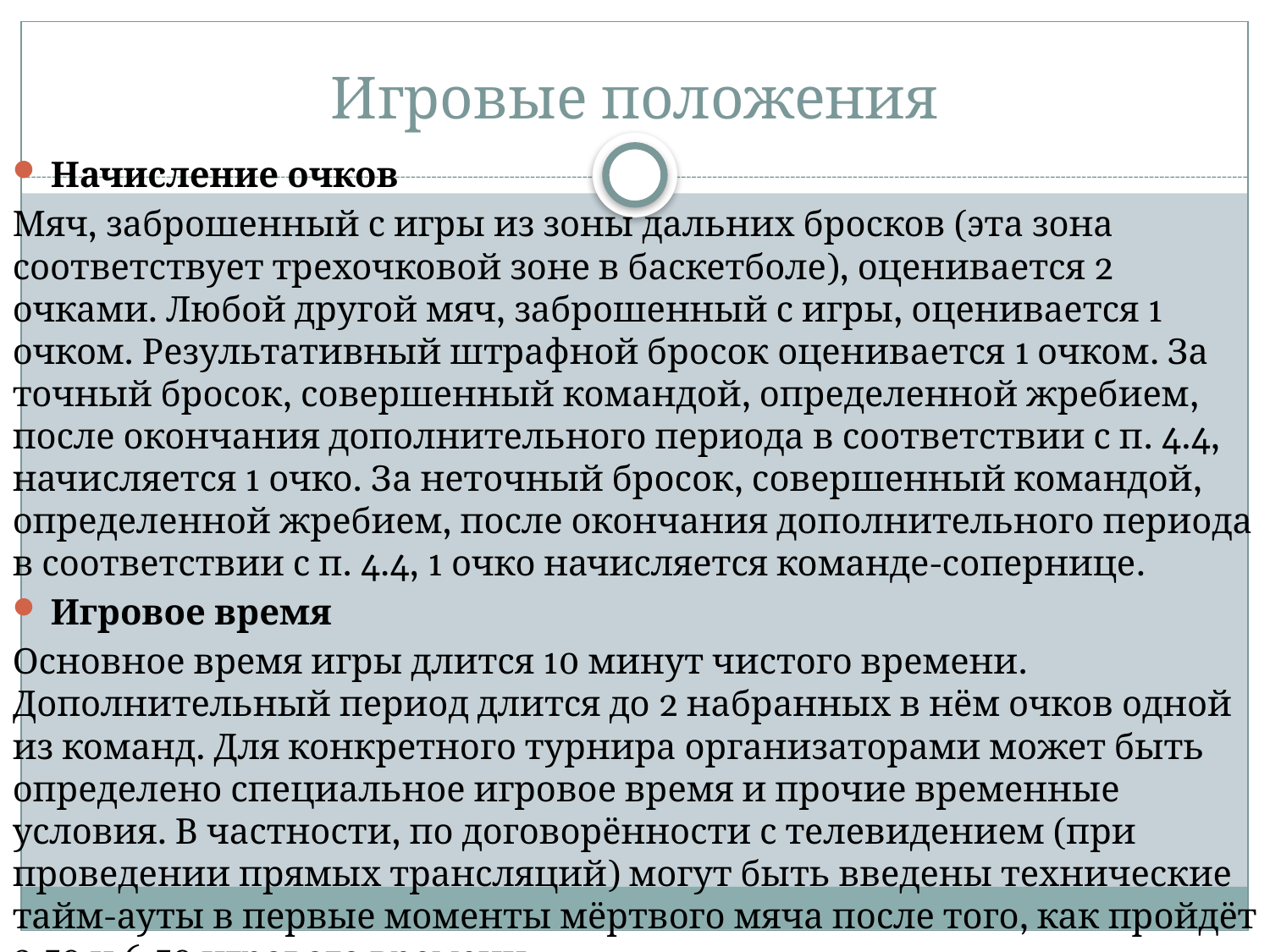

# Игровые положения
Начисление очков
Мяч, заброшенный с игры из зоны дальних бросков (эта зона соответствует трехочковой зоне в баскетболе), оценивается 2 очками. Любой другой мяч, заброшенный с игры, оценивается 1 очком. Результативный штрафной бросок оценивается 1 очком. За точный бросок, совершенный командой, определенной жребием, после окончания дополнительного периода в соответствии с п. 4.4, начисляется 1 очко. За неточный бросок, совершенный командой, определенной жребием, после окончания дополнительного периода в соответствии с п. 4.4, 1 очко начисляется команде-сопернице.
Игровое время
Основное время игры длится 10 минут чистого времени. Дополнительный период длится до 2 набранных в нём очков одной из команд. Для конкретного турнира организаторами может быть определено специальное игровое время и прочие временные условия. В частности, по договорённости с телевидением (при проведении прямых трансляций) могут быть введены технические тайм-ауты в первые моменты мёртвого мяча после того, как пройдёт 3:59 и 6:59 игрового времени.